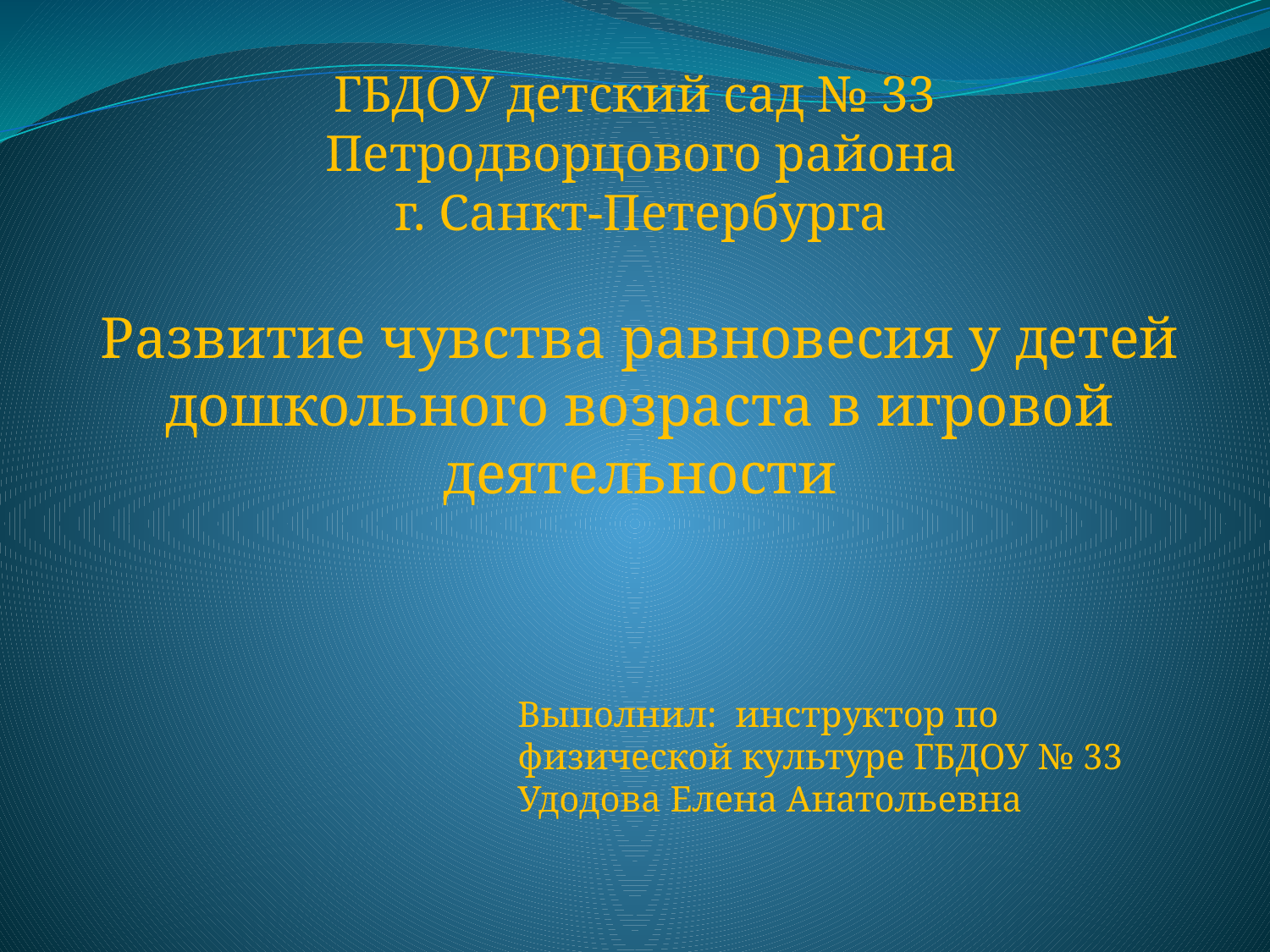

ГБДОУ детский сад № 33
 Петродворцового района
 г. Санкт-Петербурга
Развитие чувства равновесия у детей дошкольного возраста в игровой деятельности
Выполнил:  инструктор по физической культуре ГБДОУ № 33
Удодова Елена Анатольевна